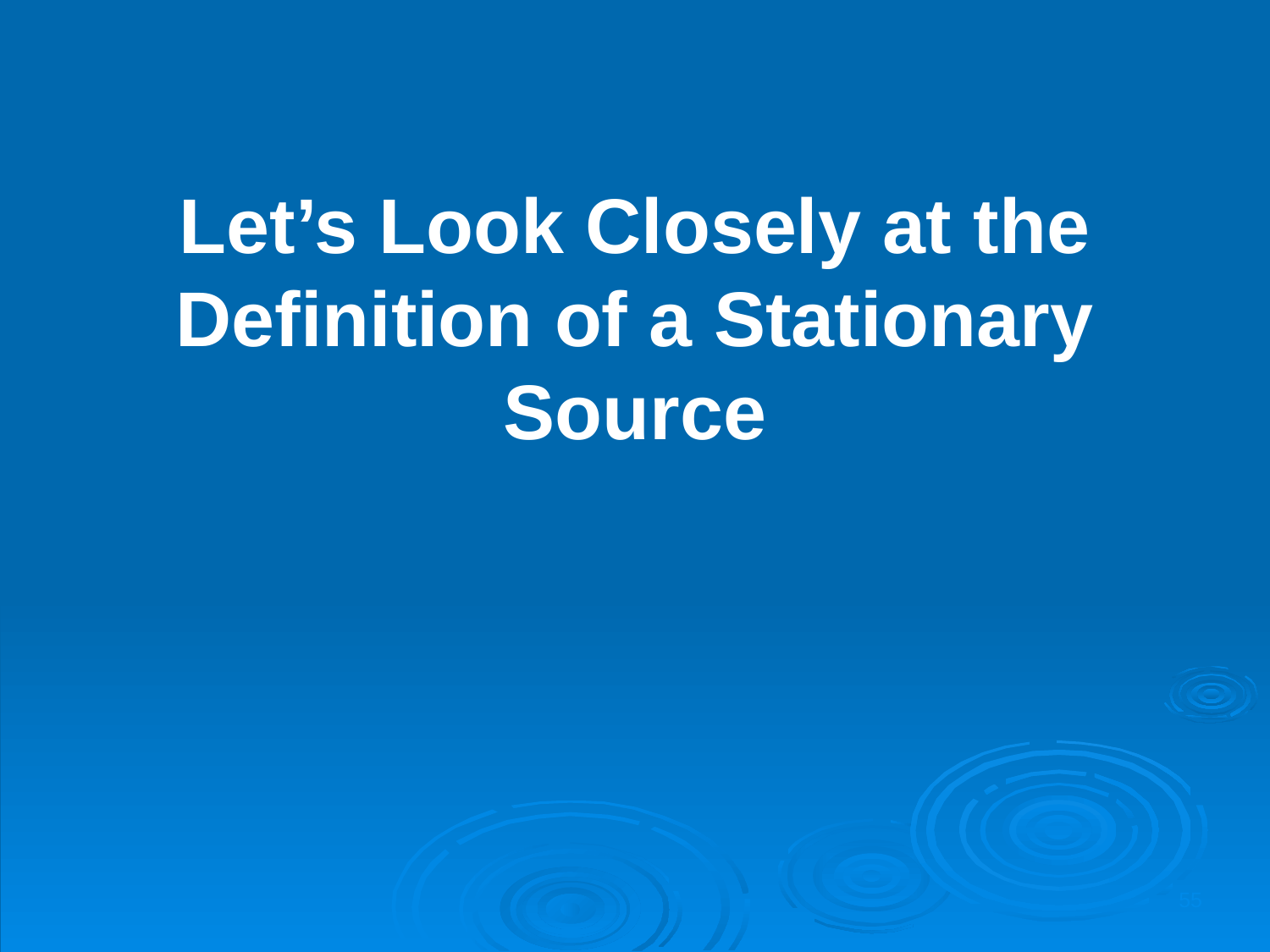

Let’s Look Closely at the Definition of a Stationary Source

55